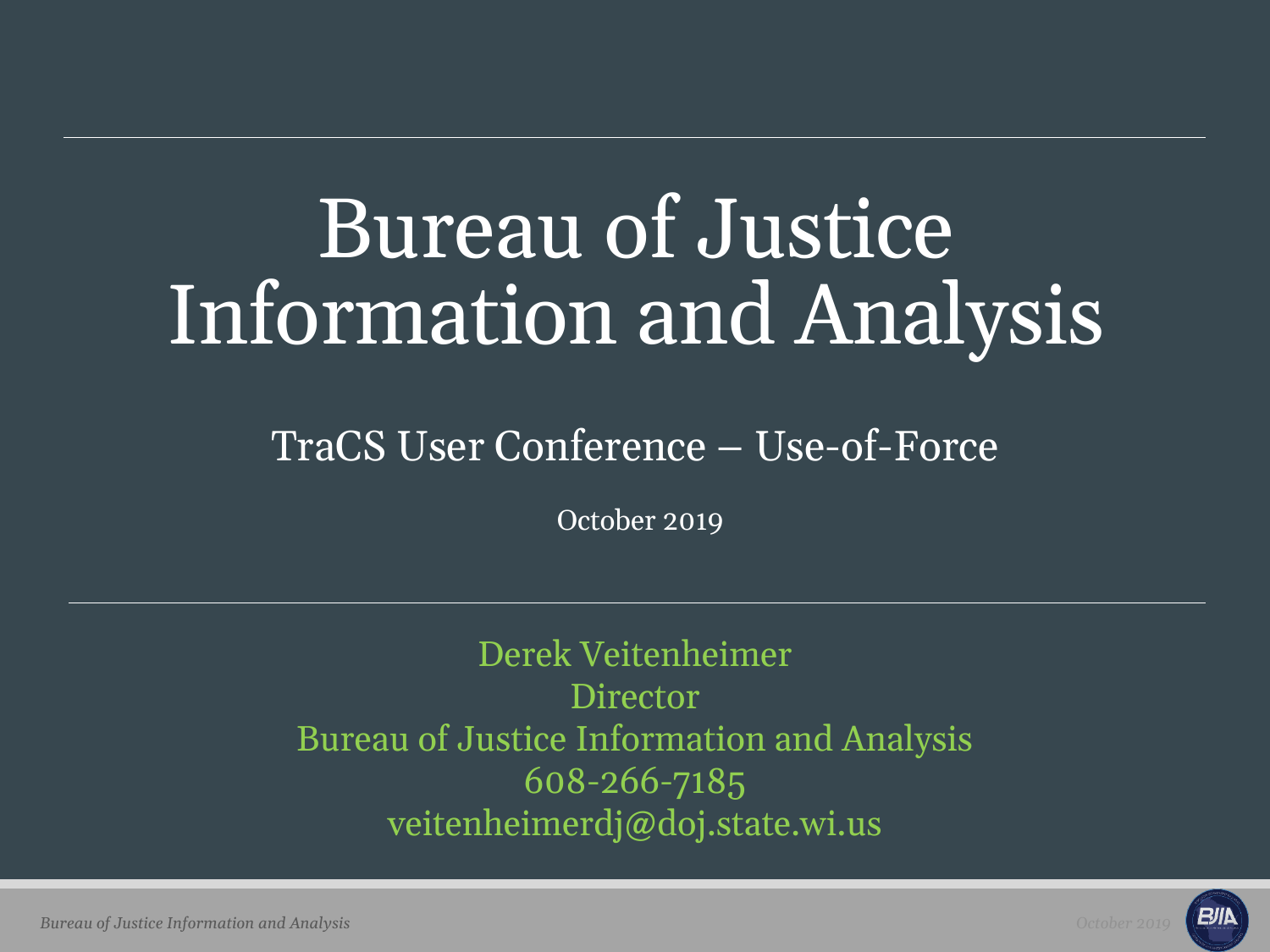

# Bureau of Justice Information and Analysis
TraCS User Conference – Use-of-Force

October 2019

Derek Veitenheimer
Director
Bureau of Justice Information and Analysis
608-266-7185
veitenheimerdj@doj.state.wi.us

October 2019